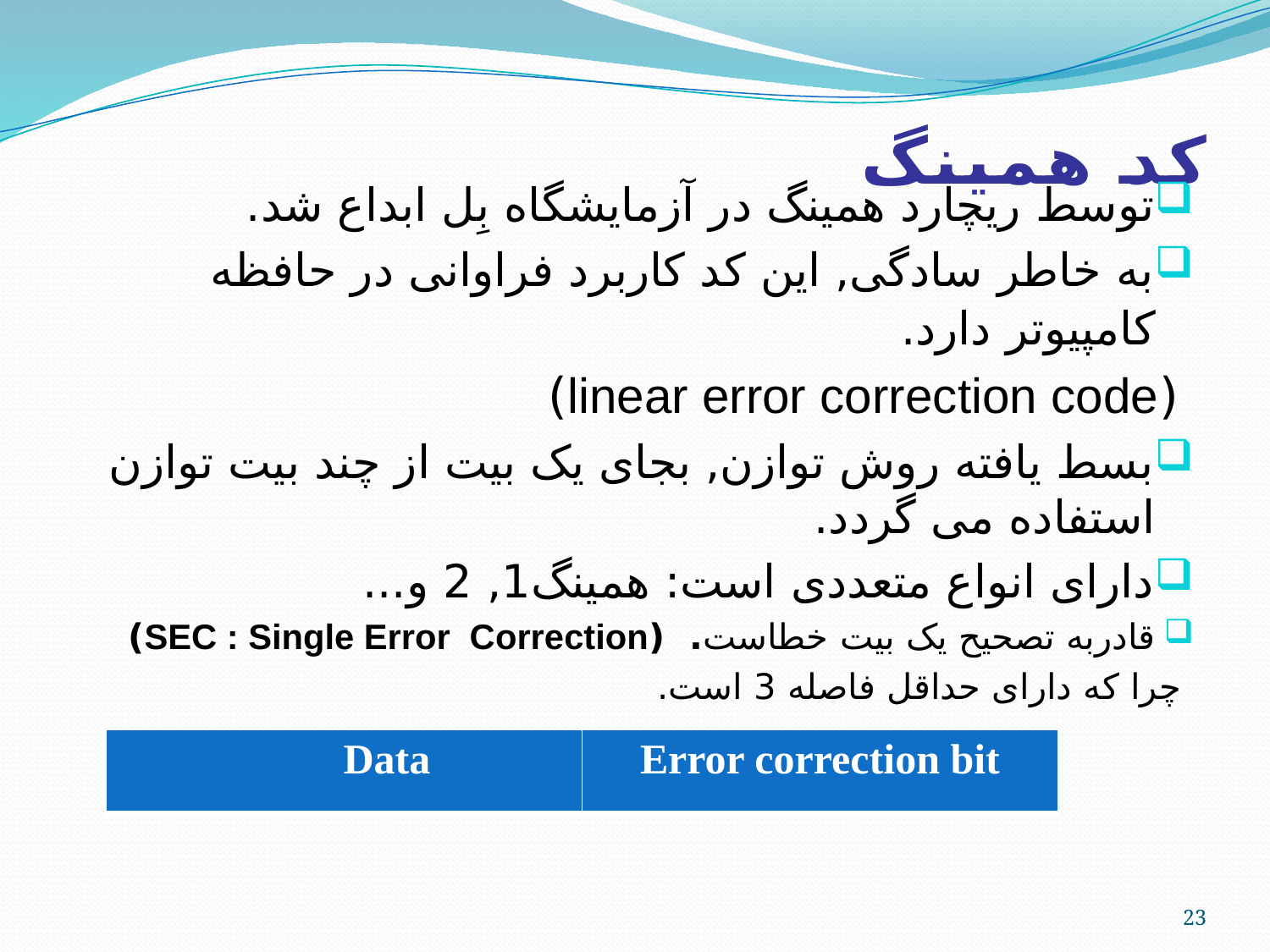

# کد همینگ
توسط ریچارد همینگ در آزمایشگاه بِل ابداع شد.
به خاطر سادگی, این کد کاربرد فراوانی در حافظه کامپیوتر دارد.
 (linear error correction code)
بسط یافته روش توازن, بجای یک بیت از چند بیت توازن استفاده می گردد.
دارای انواع متعددی است: همینگ1, 2 و...
قادربه تصحیح یک بیت خطاست.  (SEC : Single Error  Correction)
 چرا که دارای حداقل فاصله 3 است.

| Data | Error correction bit |
| --- | --- |
23